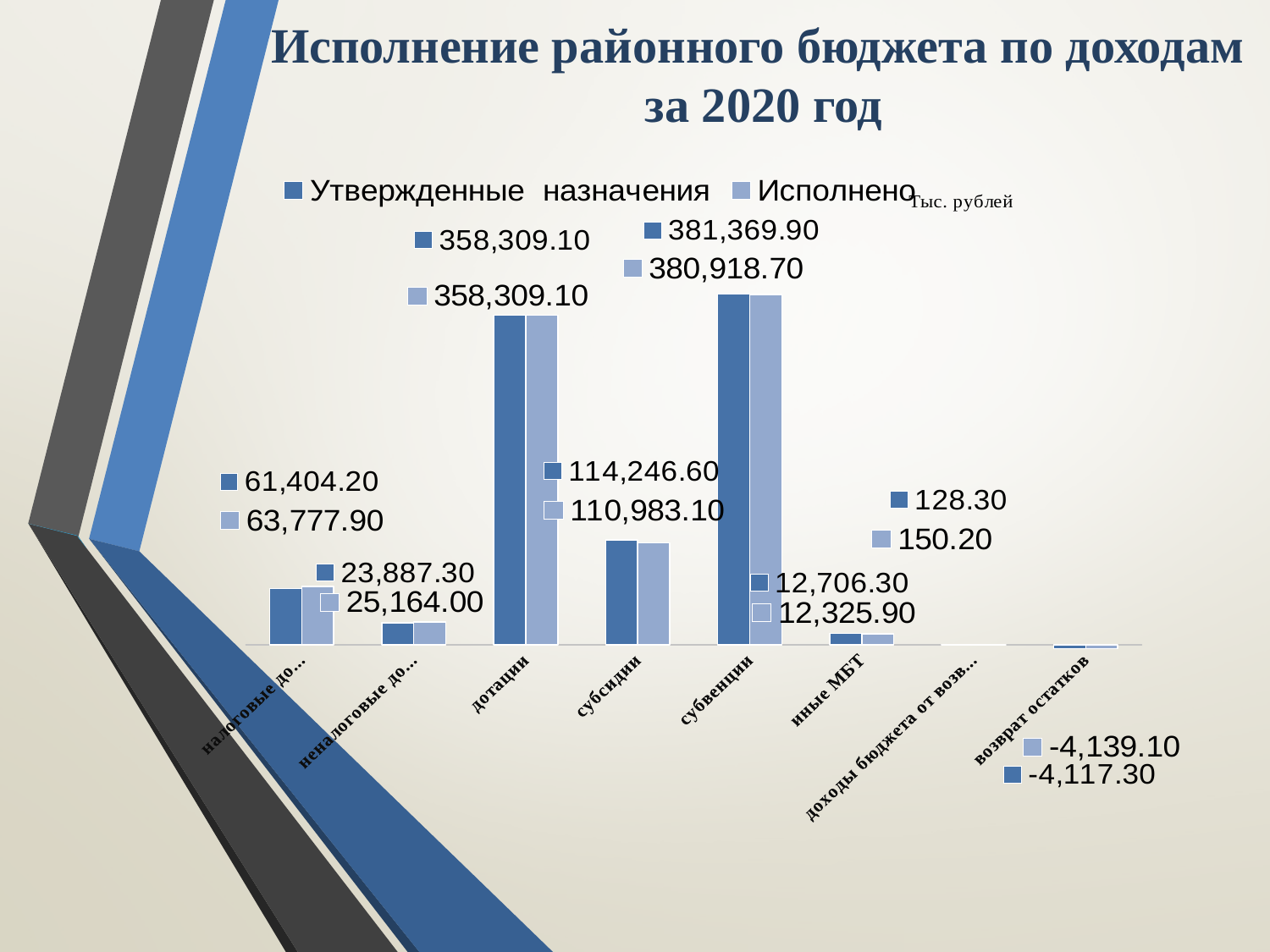

# Исполнение районного бюджета по доходам за 2020 год

### Chart

| Category | Утвержденные  назначения | Исполнено  |
|---|---|---|
| налоговые доходы | 61404.2 | 63777.9 |
| неналоговые доходы | 23887.3 | 25164.0 |
| дотации | 358309.1 | 358309.1 |
| субсидии | 114246.6 | 110983.1 |
| субвенции | 381369.9 | 380918.7 |
| иные МБТ | 12706.3 | 12325.9 |
| доходы бюджета от возврата целевых остатков | 128.3 | 150.2 |
| возврат остатков | -4117.3 | -4139.1 |